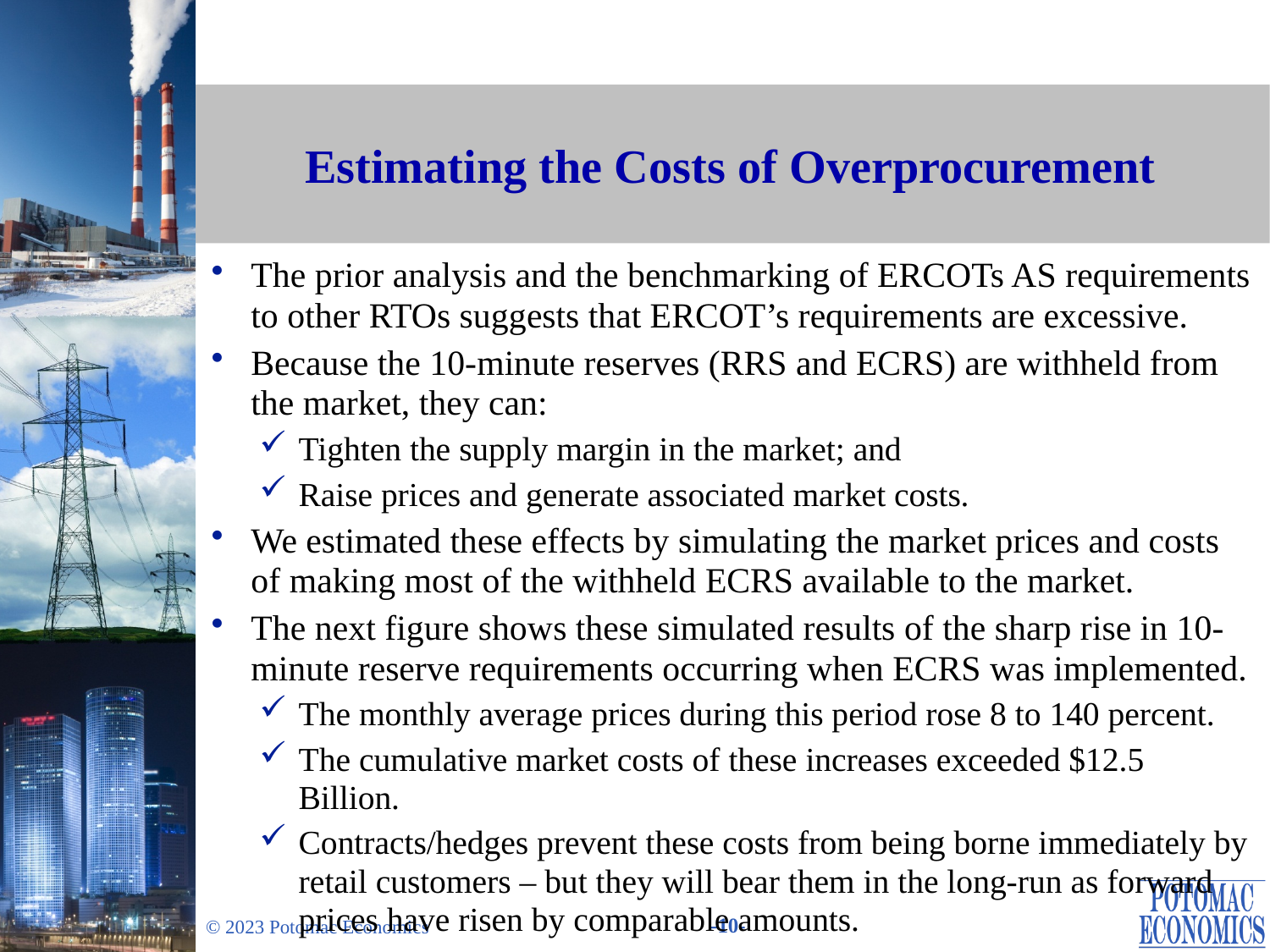

# Estimating the Costs of Overprocurement
The prior analysis and the benchmarking of ERCOTs AS requirements to other RTOs suggests that ERCOT’s requirements are excessive.
Because the 10-minute reserves (RRS and ECRS) are withheld from the market, they can:
Tighten the supply margin in the market; and
Raise prices and generate associated market costs.
We estimated these effects by simulating the market prices and costs of making most of the withheld ECRS available to the market.
The next figure shows these simulated results of the sharp rise in 10-minute reserve requirements occurring when ECRS was implemented.
The monthly average prices during this period rose 8 to 140 percent.
The cumulative market costs of these increases exceeded $12.5 Billion.
Contracts/hedges prevent these costs from being borne immediately by retail customers – but they will bear them in the long-run as forward prices have risen by comparable amounts.